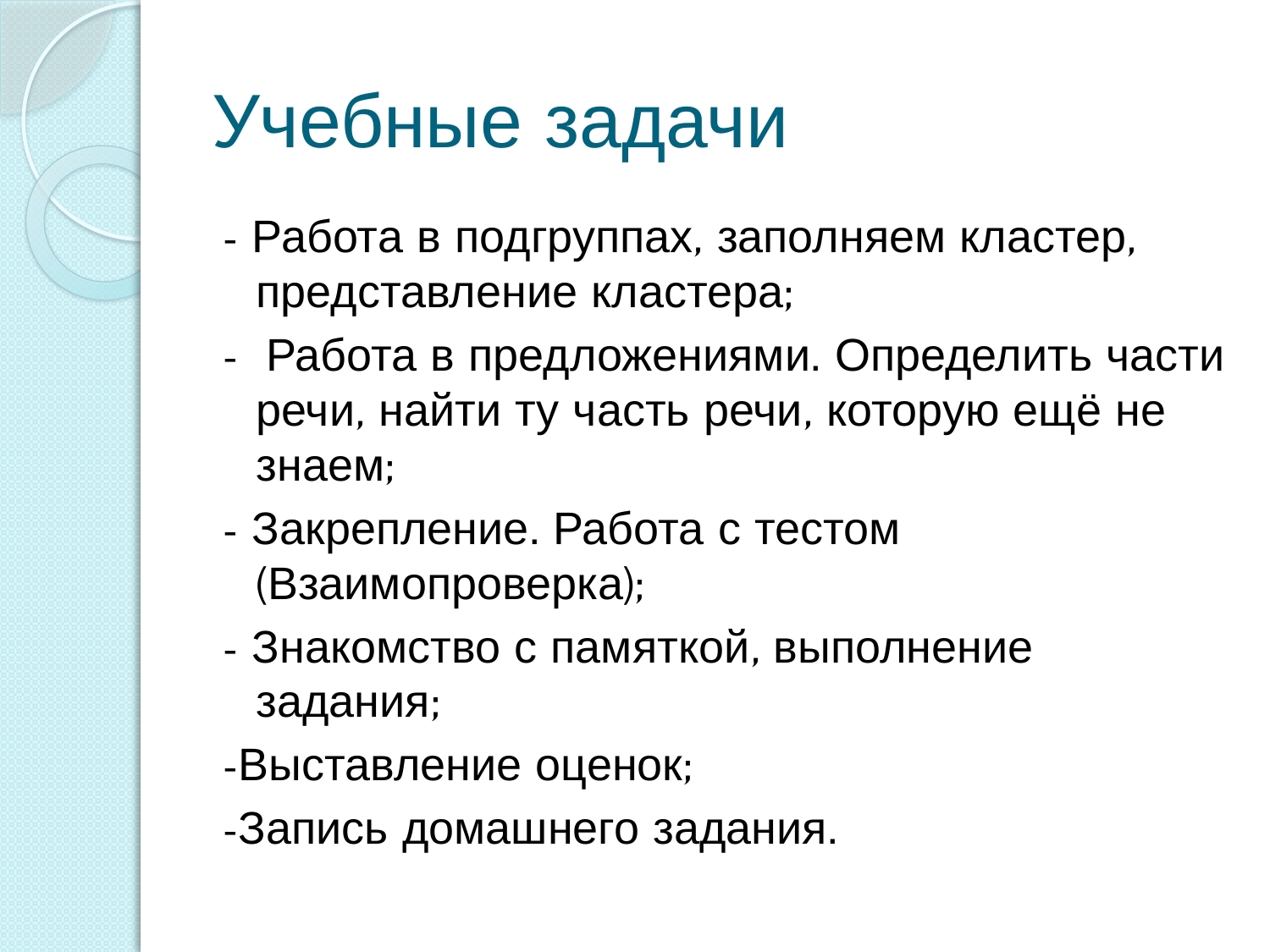

# Учебные задачи
- Работа в подгруппах, заполняем кластер, представление кластера;
-  Работа в предложениями. Определить части речи, найти ту часть речи, которую ещё не знаем;
- Закрепление. Работа с тестом (Взаимопроверка);
- Знакомство с памяткой, выполнение задания;
-Выставление оценок;
-Запись домашнего задания.